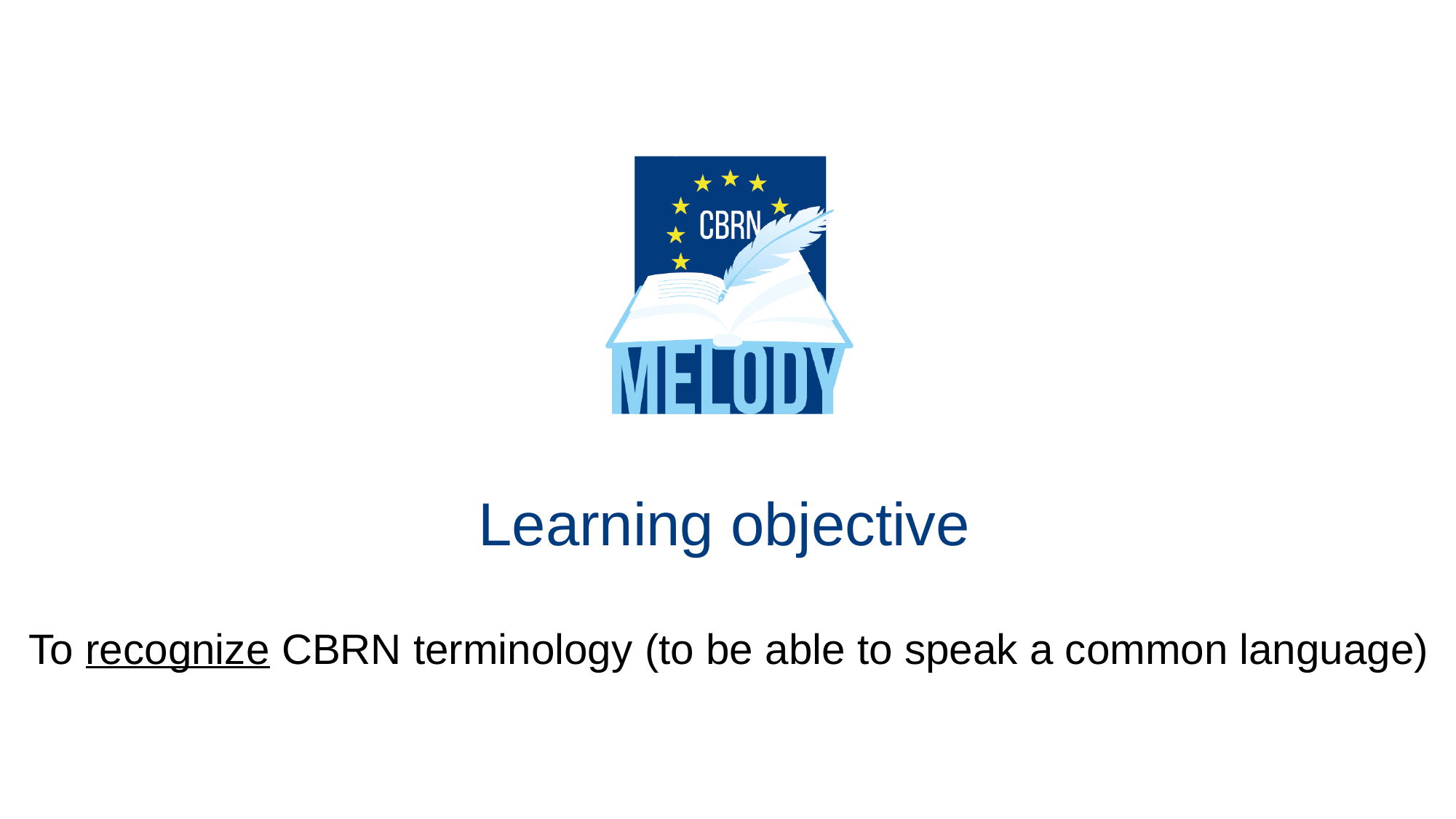

# Learning objective
To recognize CBRN terminology (to be able to speak a common language)